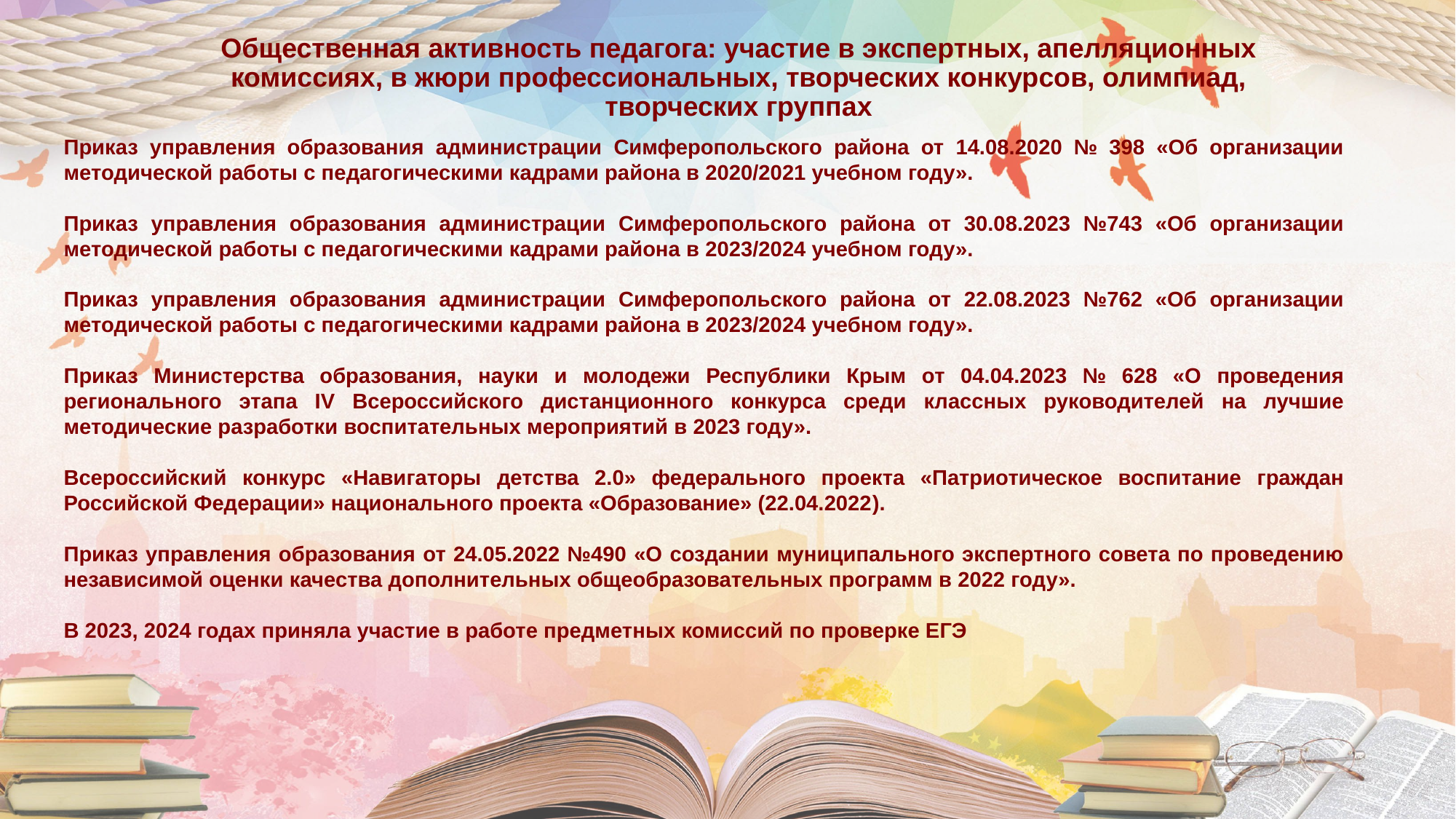

# Общественная активность педагога: участие в экспертных, апелляционных комиссиях, в жюри профессиональных, творческих конкурсов, олимпиад, творческих группах
Приказ управления образования администрации Симферопольского района от 14.08.2020 № 398 «Об организации методической работы с педагогическими кадрами района в 2020/2021 учебном году».

Приказ управления образования администрации Симферопольского района от 30.08.2023 №743 «Об организации методической работы с педагогическими кадрами района в 2023/2024 учебном году».

Приказ управления образования администрации Симферопольского района от 22.08.2023 №762 «Об организации методической работы с педагогическими кадрами района в 2023/2024 учебном году».

Приказ Министерства образования, науки и молодежи Республики Крым от 04.04.2023 № 628 «О проведения регионального этапа IV Всероссийского дистанционного конкурса среди классных руководителей на лучшие методические разработки воспитательных мероприятий в 2023 году».

Всероссийский конкурс «Навигаторы детства 2.0» федерального проекта «Патриотическое воспитание граждан Российской Федерации» национального проекта «Образование» (22.04.2022).

Приказ управления образования от 24.05.2022 №490 «О создании муниципального экспертного совета по проведению независимой оценки качества дополнительных общеобразовательных программ в 2022 году».

В 2023, 2024 годах приняла участие в работе предметных комиссий по проверке ЕГЭ